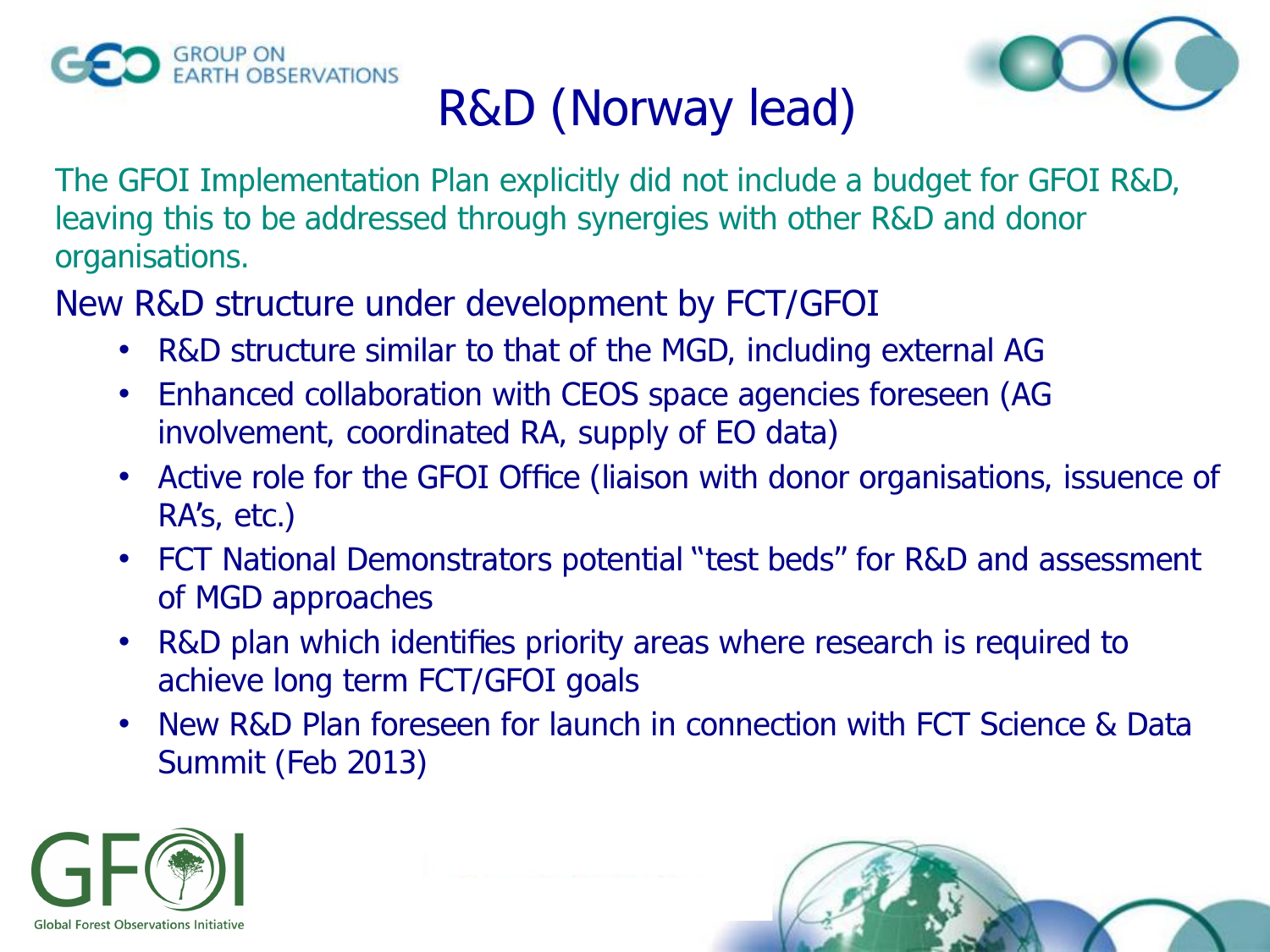

# R&D (Norway lead)
The GFOI Implementation Plan explicitly did not include a budget for GFOI R&D,  leaving this to be addressed through synergies with other R&D and donor organisations.
New R&D structure under development by FCT/GFOI
R&D structure similar to that of the MGD, including external AG
Enhanced collaboration with CEOS space agencies foreseen (AG involvement, coordinated RA, supply of EO data)
Active role for the GFOI Office (liaison with donor organisations, issuence of RA’s, etc.)
FCT National Demonstrators potential “test beds” for R&D and assessment of MGD approaches
R&D plan which identifies priority areas where research is required to achieve long term FCT/GFOI goals
New R&D Plan foreseen for launch in connection with FCT Science & Data Summit (Feb 2013)

© GEO Secretariat